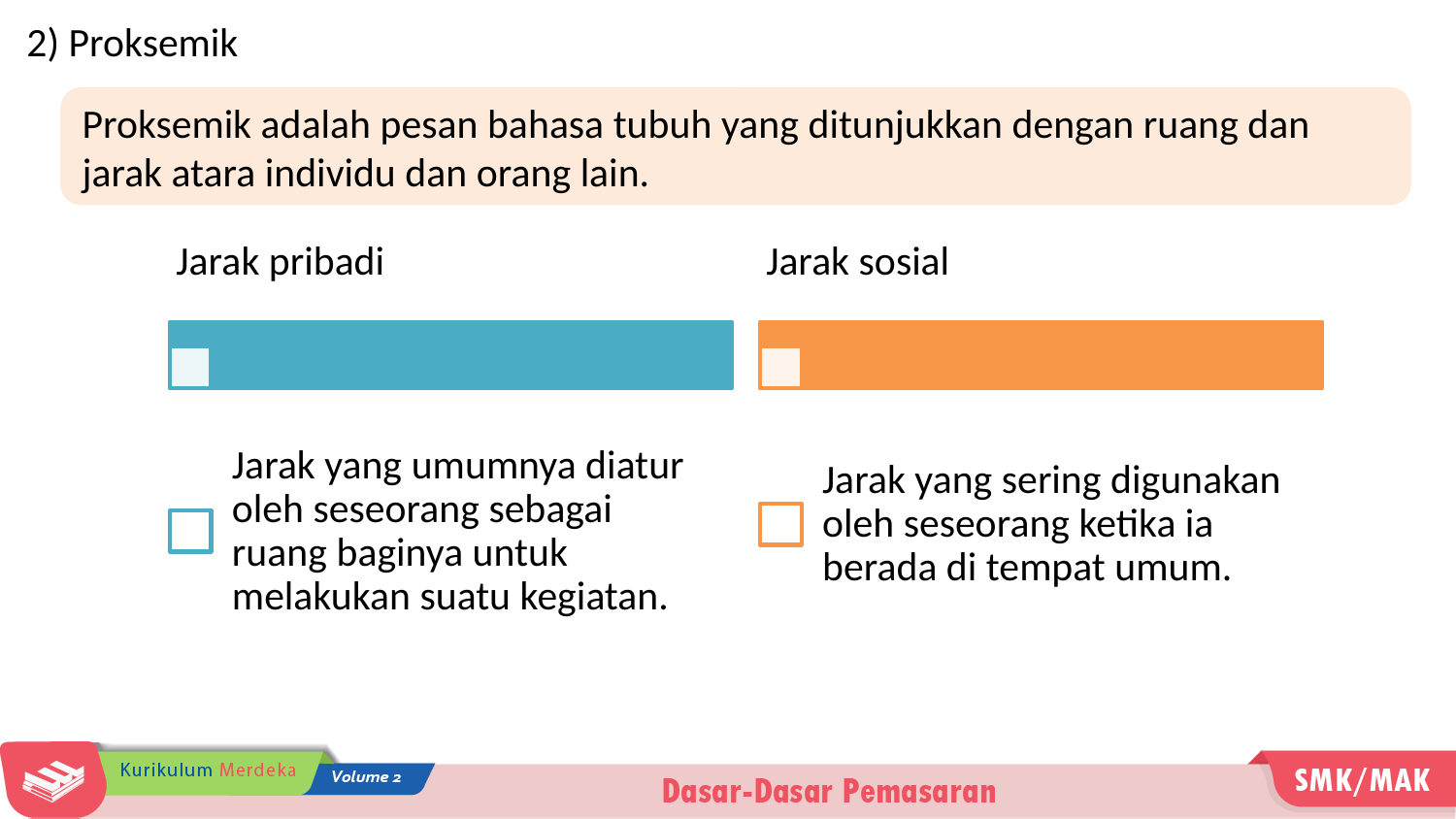

2) Proksemik
Proksemik adalah pesan bahasa tubuh yang ditunjukkan dengan ruang dan jarak atara individu dan orang lain.
Jarak pribadi
Jarak yang umumnya diatur oleh seseorang sebagai ruang baginya untuk melakukan suatu kegiatan.
Jarak sosial
Jarak yang sering digunakan oleh seseorang ketika ia berada di tempat umum.